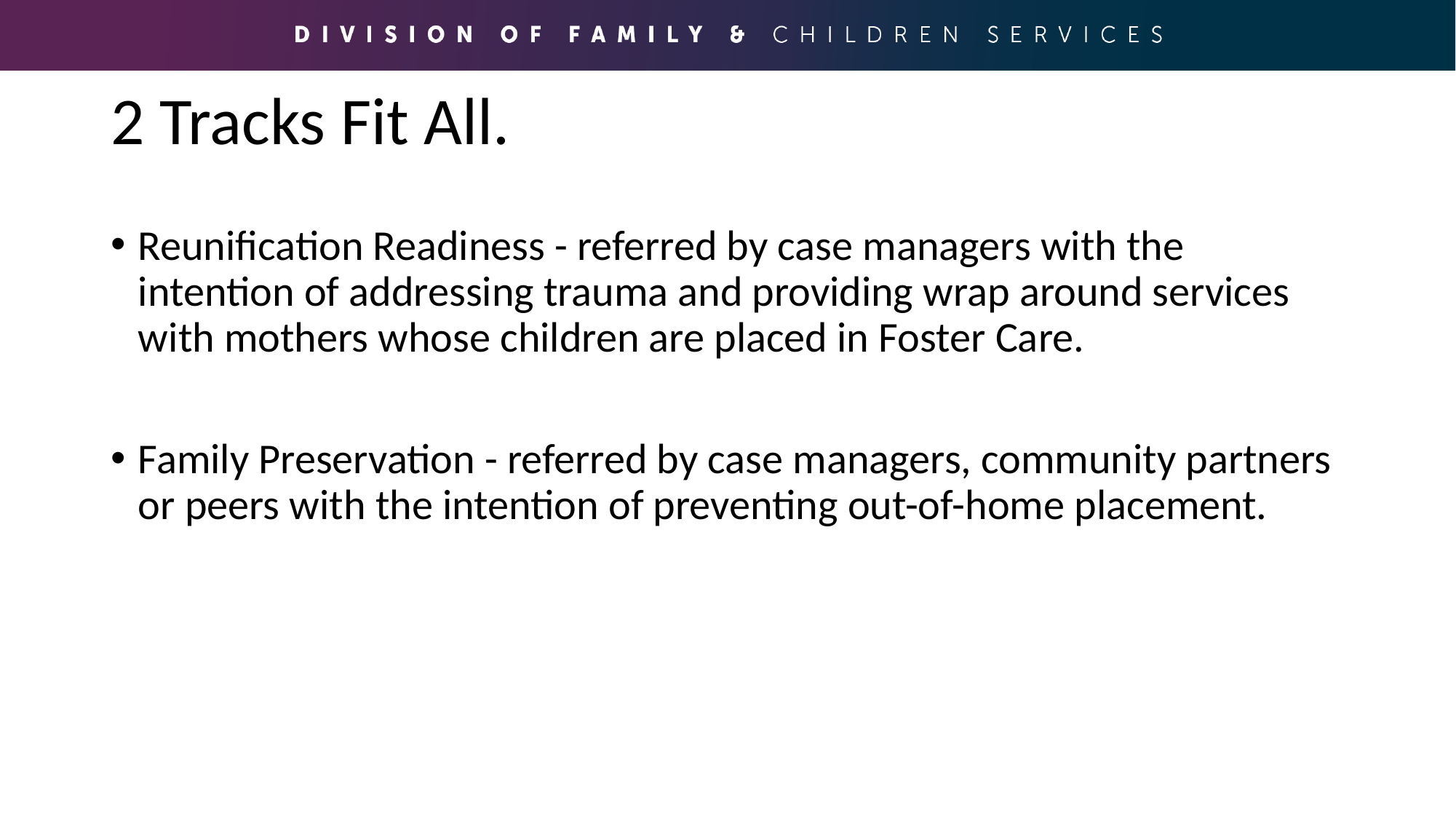

# 2 Tracks Fit All.
Reunification Readiness - referred by case managers with the intention of addressing trauma and providing wrap around services with mothers whose children are placed in Foster Care.

Family Preservation - referred by case managers, community partners or peers with the intention of preventing out-of-home placement.